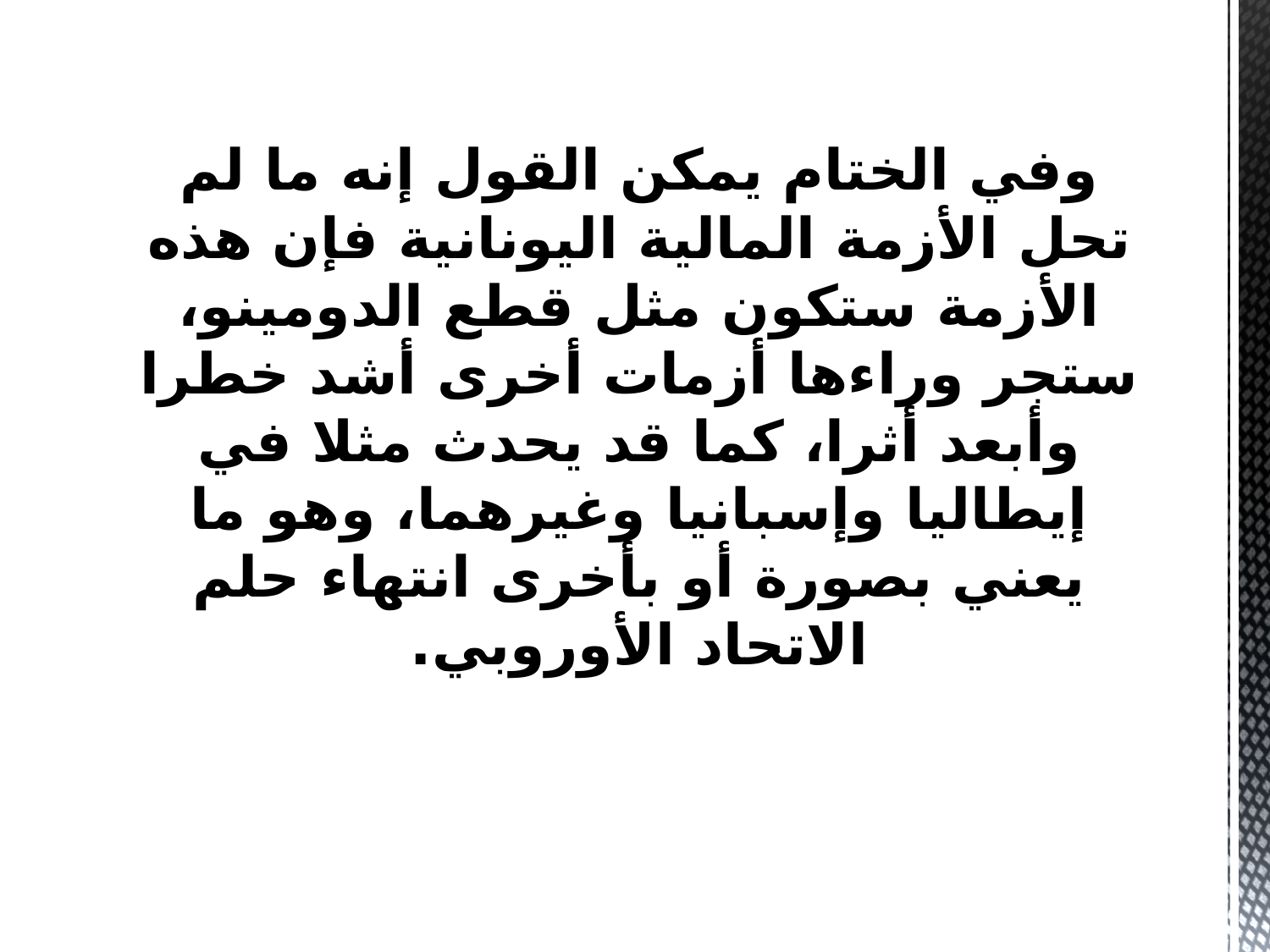

# وفي الختام يمكن القول إنه ما لم تحل الأزمة المالية اليونانية فإن هذه الأزمة ستكون مثل قطع الدومينو، ستجر وراءها أزمات أخرى أشد خطرا وأبعد أثرا، كما قد يحدث مثلا في إيطاليا وإسبانيا وغيرهما، وهو ما يعني بصورة أو بأخرى انتهاء حلم الاتحاد الأوروبي.